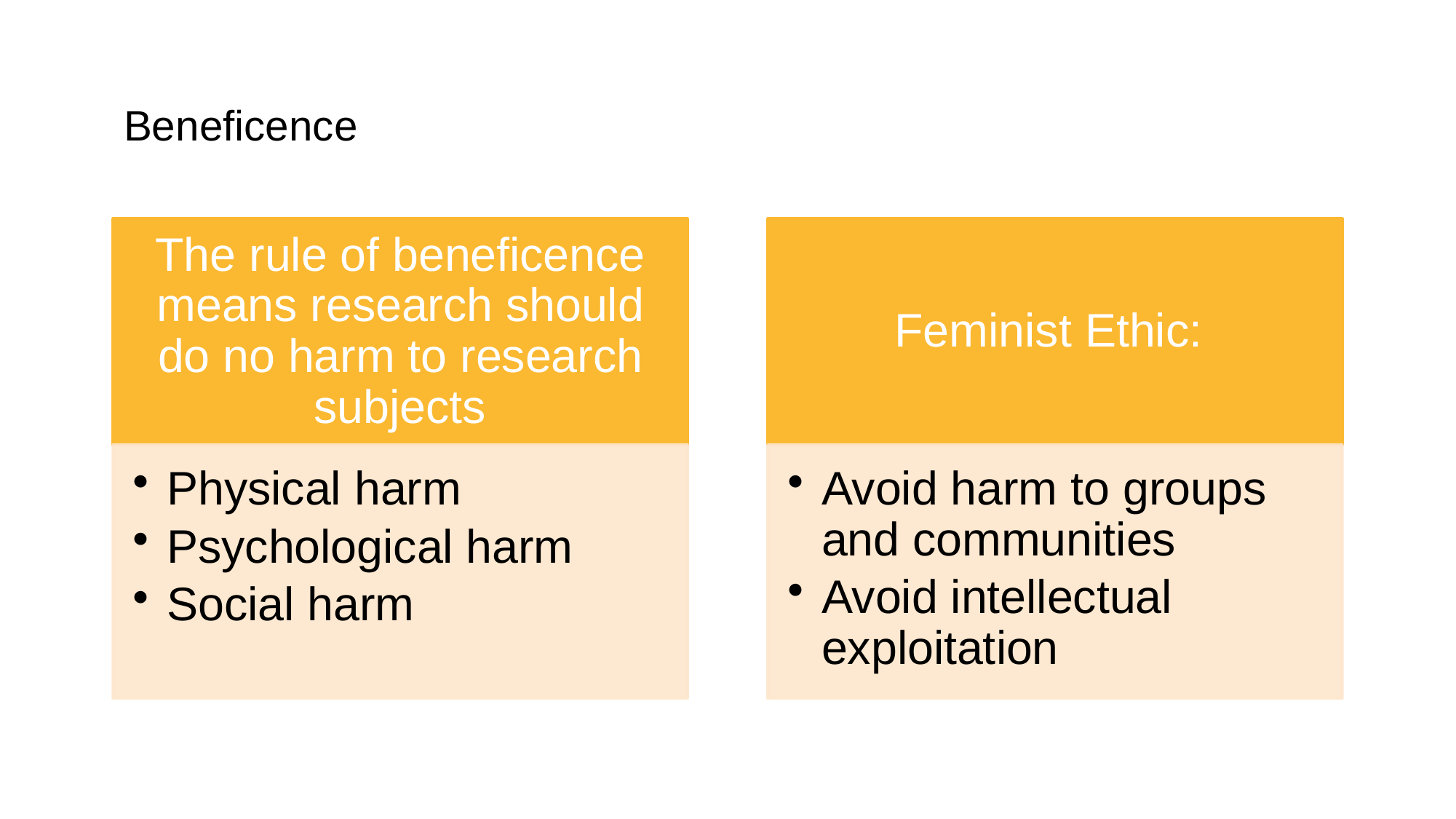

# Beneficence
The rule of beneficence means research should do no harm to research subjects
Physical harm
Psychological harm
Social harm
Feminist Ethic:
Avoid harm to groups and communities
Avoid intellectual exploitation